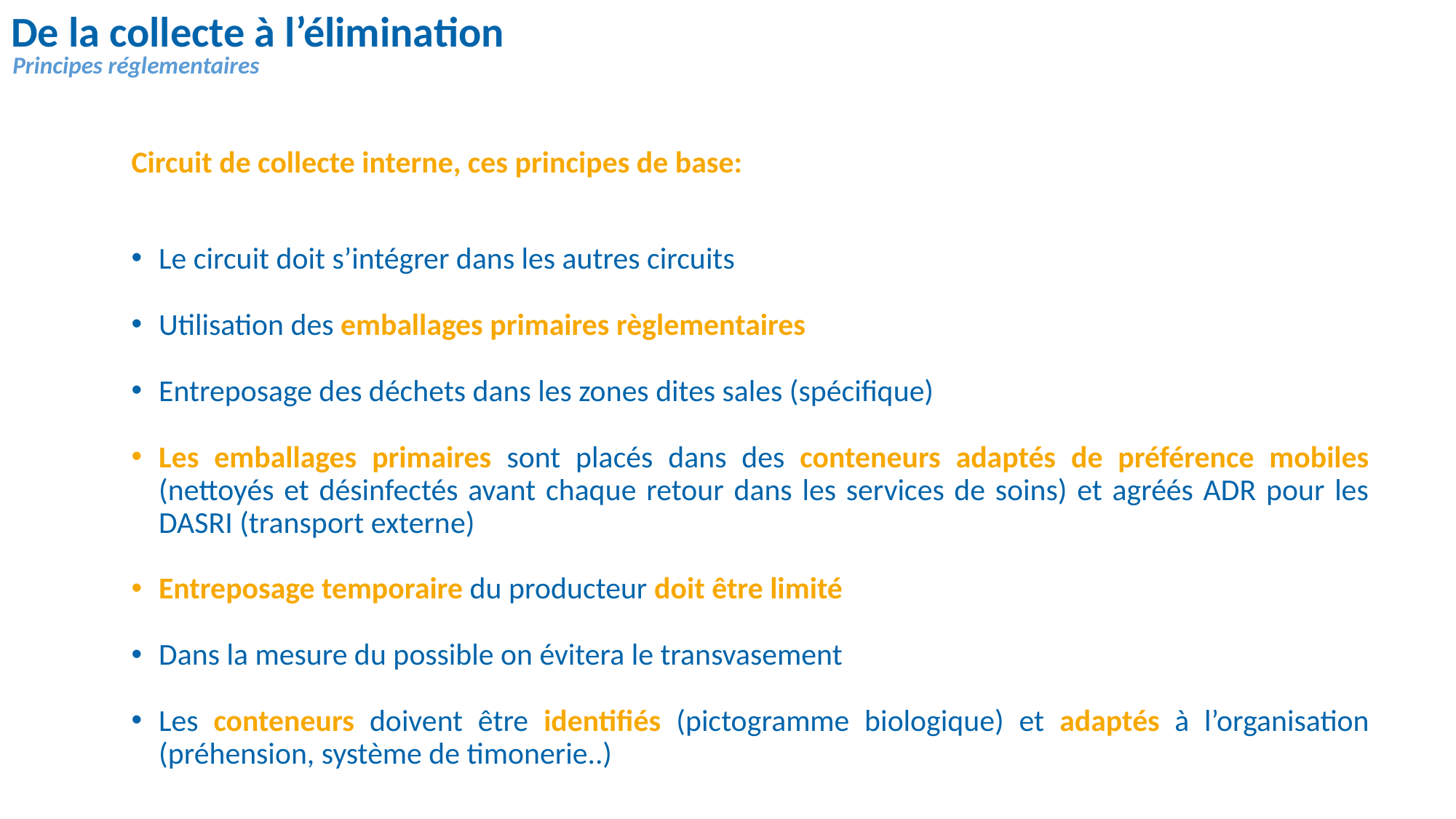

# De la collecte à l’élimination
Principes réglementaires
Circuit de collecte interne, ces principes de base:

Le circuit doit s’intégrer dans les autres circuits
Utilisation des emballages primaires règlementaires
Entreposage des déchets dans les zones dites sales (spécifique)
Les emballages primaires sont placés dans des conteneurs adaptés de préférence mobiles (nettoyés et désinfectés avant chaque retour dans les services de soins) et agréés ADR pour les DASRI (transport externe)
Entreposage temporaire du producteur doit être limité
Dans la mesure du possible on évitera le transvasement
Les conteneurs doivent être identifiés (pictogramme biologique) et adaptés à l’organisation (préhension, système de timonerie..)